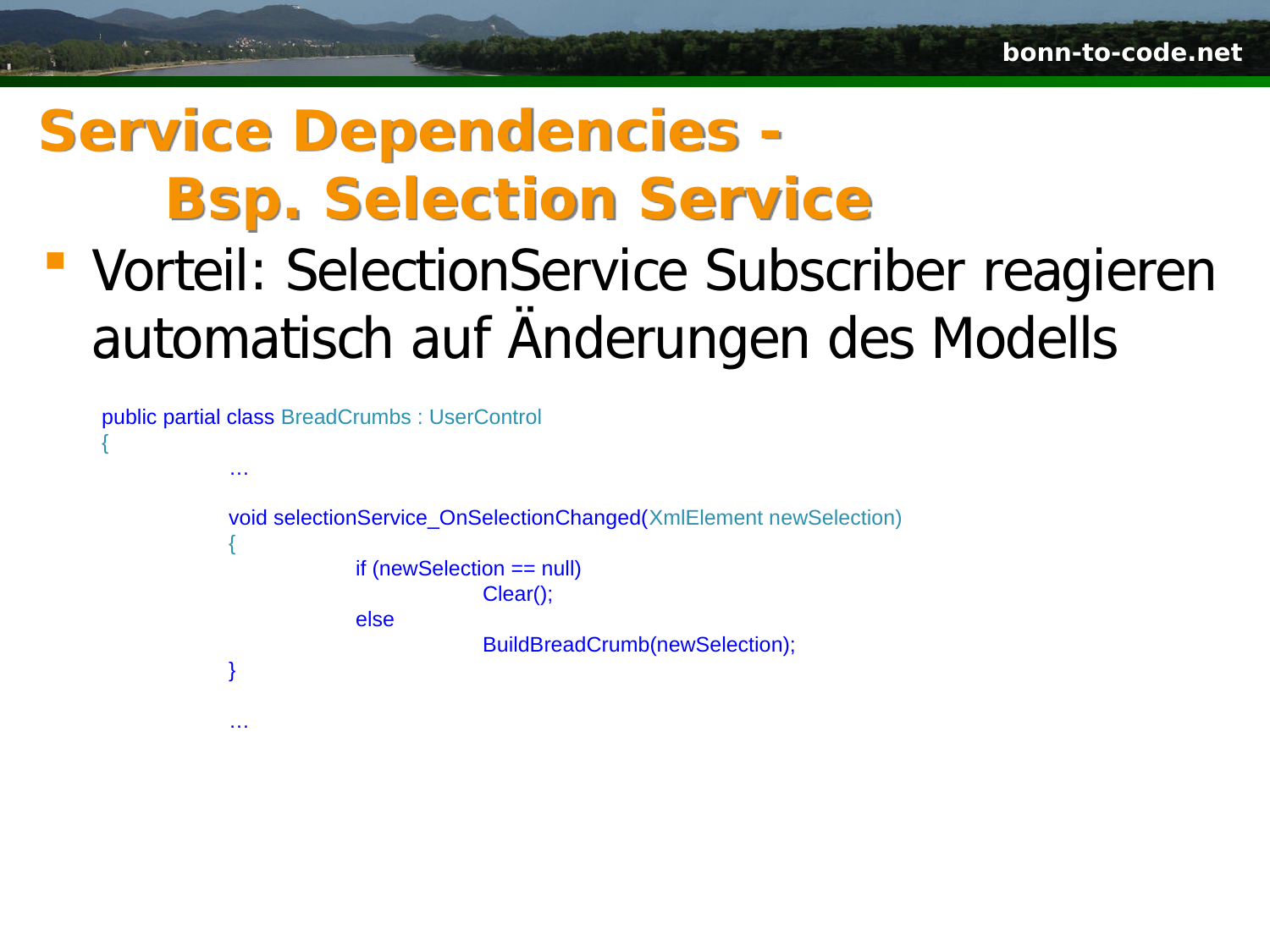

# Service Dependencies - Bsp. Selection Service

Vorteil: SelectionService Subscriber reagieren automatisch auf Änderungen des Modells
public partial class BreadCrumbs : UserControl
{
	…

	void selectionService_OnSelectionChanged(XmlElement newSelection)
	{
		if (newSelection == null)
			Clear();
		else
			BuildBreadCrumb(newSelection);
	}

	…